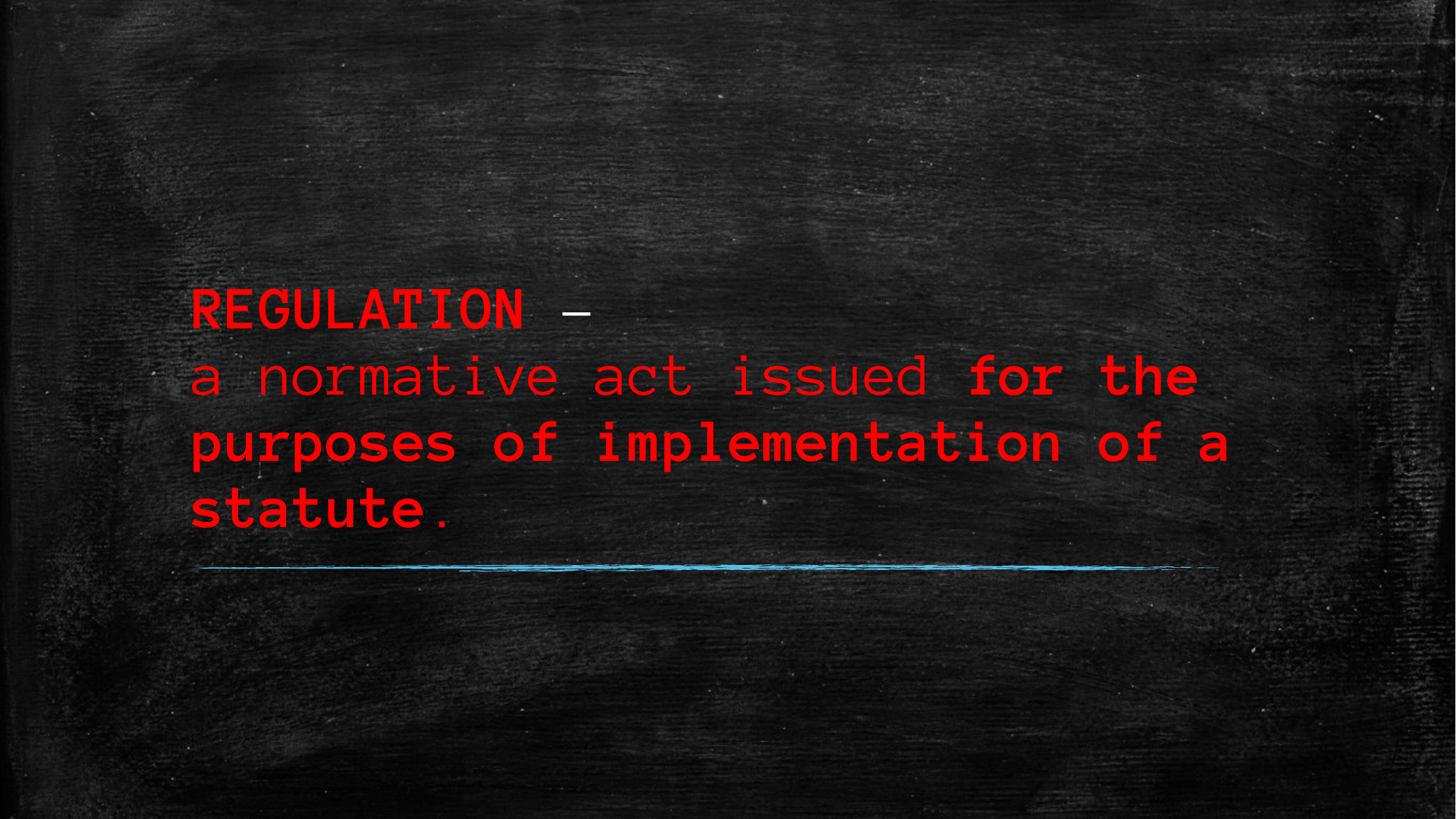

# REGULATION – a normative act issued for the purposes of implementation of a statute.